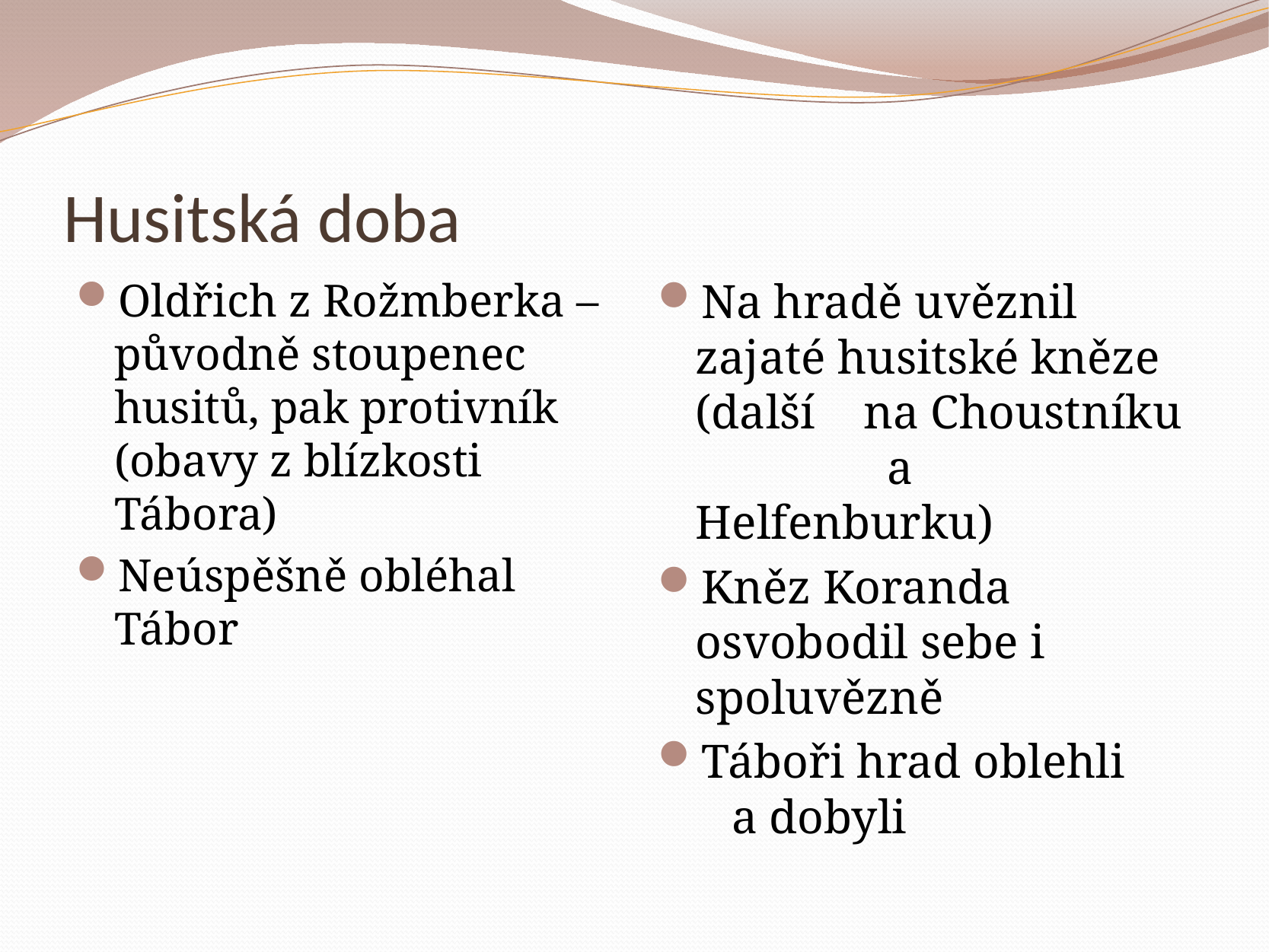

# Husitská doba
Oldřich z Rožmberka – původně stoupenec husitů, pak protivník (obavy z blízkosti Tábora)
Neúspěšně obléhal Tábor
Na hradě uvěznil zajaté husitské kněze (další    na Choustníku                 a Helfenburku)
Kněz Koranda osvobodil sebe i spoluvězně
Táboři hrad oblehli         a dobyli